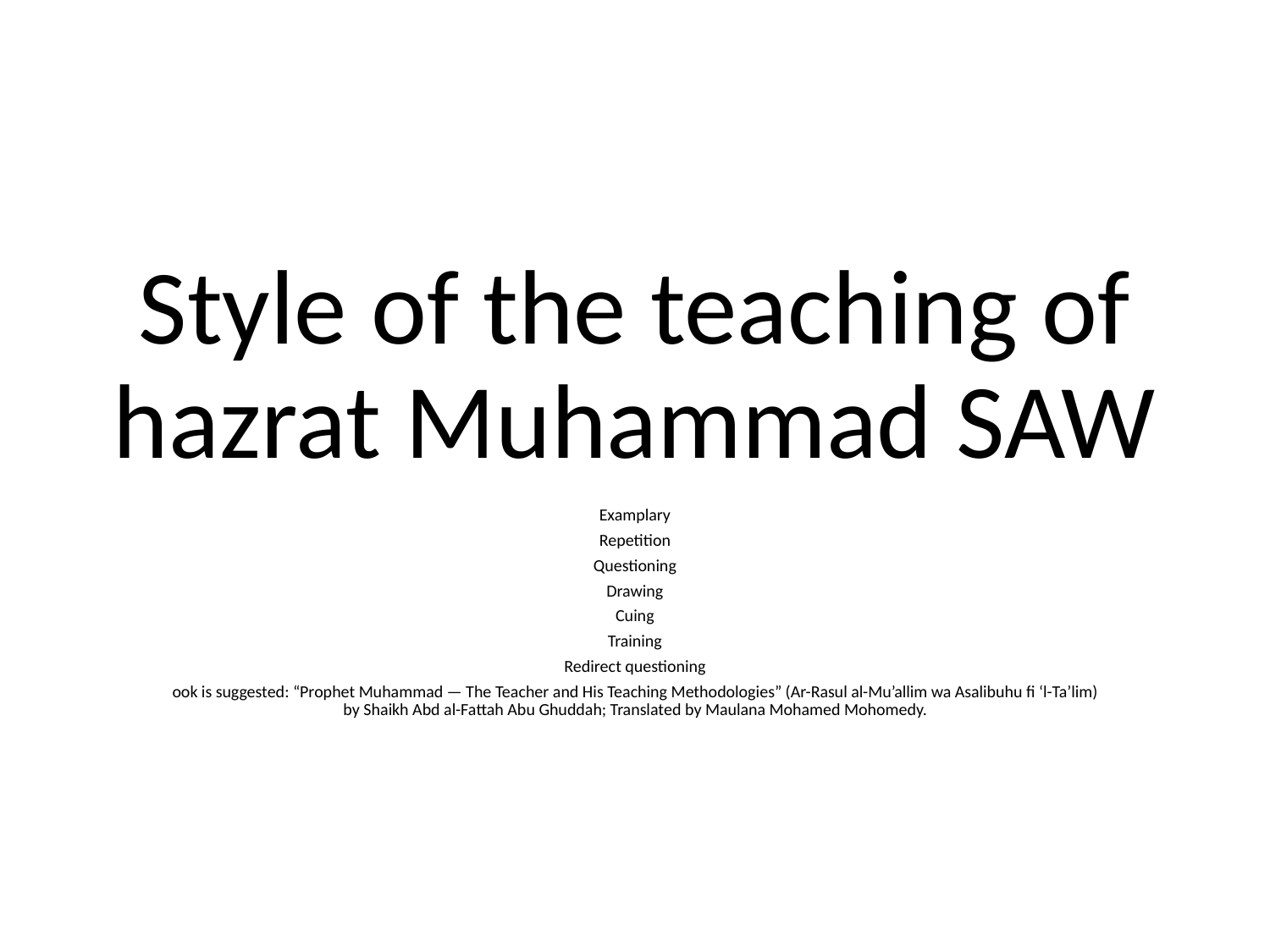

# Style of the teaching of hazrat Muhammad SAW
Examplary
Repetition
Questioning
Drawing
Cuing
Training
Redirect questioning
ook is suggested: “Prophet Muhammad — The Teacher and His Teaching Methodologies” (Ar-Rasul al-Mu’allim wa Asalibuhu fi ‘l-Ta’lim) by Shaikh Abd al-Fattah Abu Ghuddah; Translated by Maulana Mohamed Mohomedy.